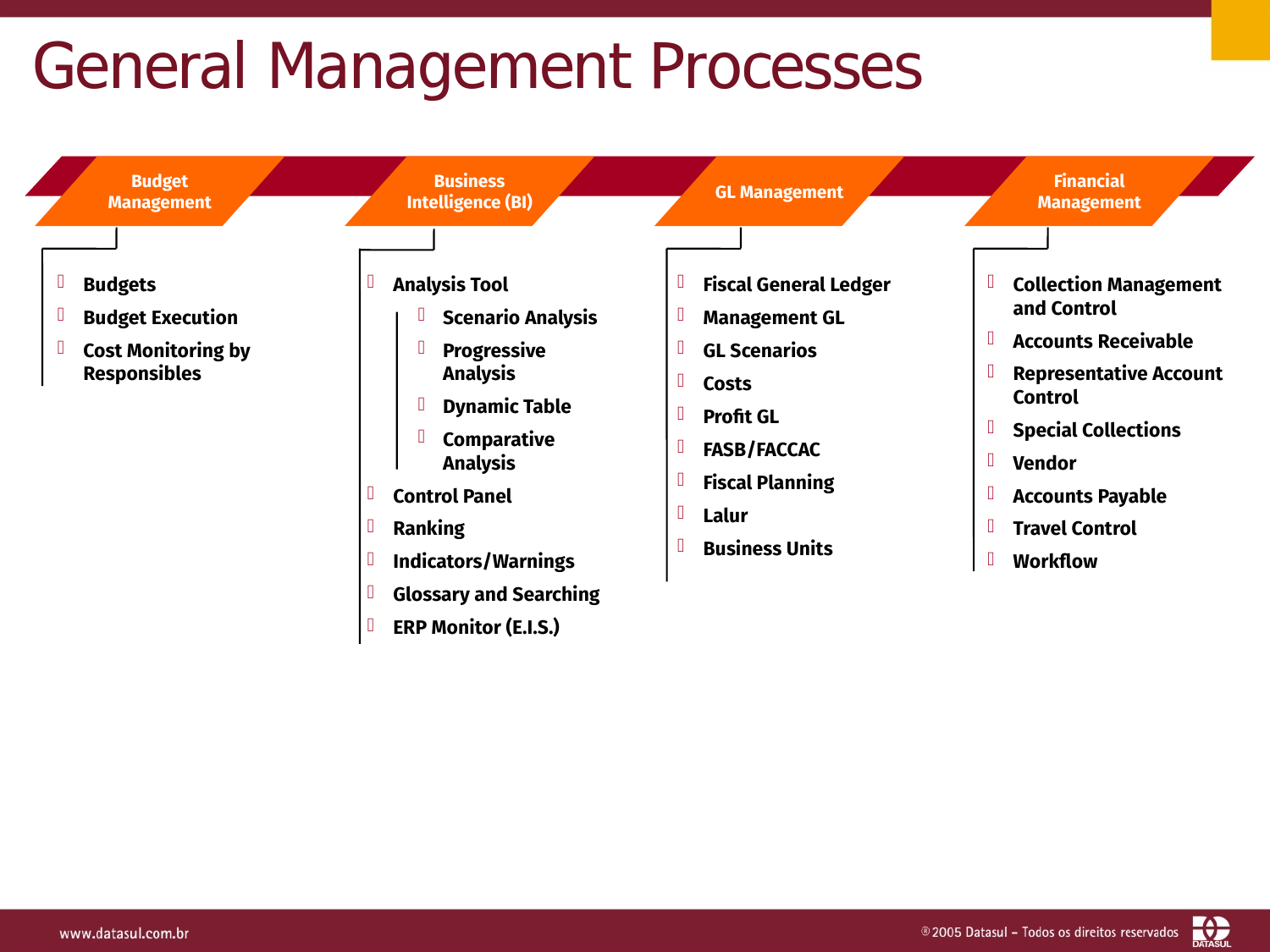

# General Management Processes

Budget Management
Business Intelligence (BI)
GL Management
Financial Management

Budgets
Budget Execution
Cost Monitoring by Responsibles
Analysis Tool
Scenario Analysis
Progressive Analysis
Dynamic Table
Comparative Analysis
Control Panel
Ranking
Indicators/Warnings
Glossary and Searching
ERP Monitor (E.I.S.)
Fiscal General Ledger
Management GL
GL Scenarios
Costs
Profit GL
FASB/FACCAC
Fiscal Planning
Lalur
Business Units
Collection Management and Control
Accounts Receivable
Representative Account Control
Special Collections
Vendor
Accounts Payable
Travel Control
Workflow